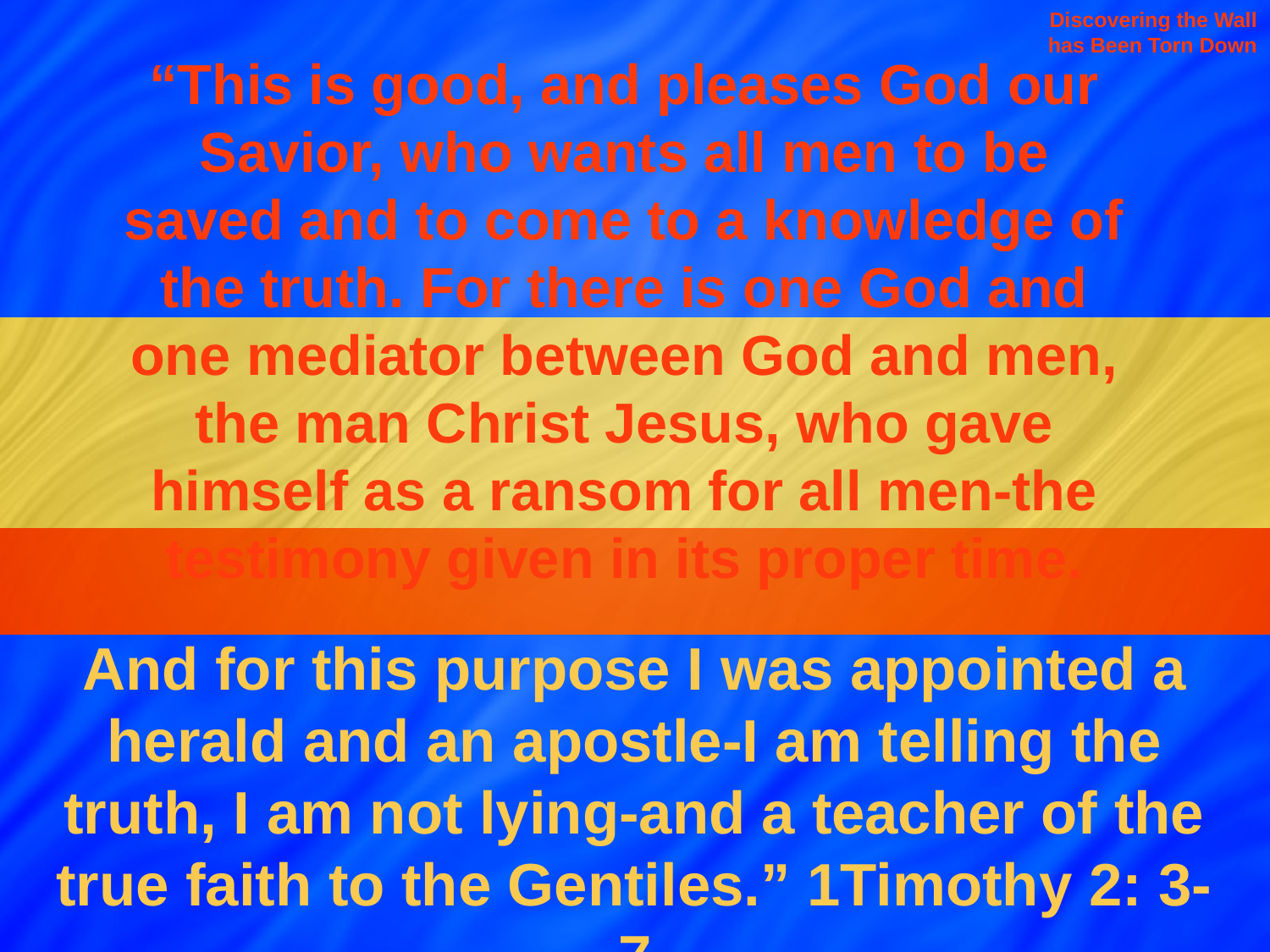

Discovering the Wall has Been Torn Down
“This is good, and pleases God our Savior, who wants all men to be saved and to come to a knowledge of the truth. For there is one God and one mediator between God and men, the man Christ Jesus, who gave himself as a ransom for all men-the testimony given in its proper time.
And for this purpose I was appointed a herald and an apostle-I am telling the truth, I am not lying-and a teacher of the true faith to the Gentiles.” 1Timothy 2: 3-7